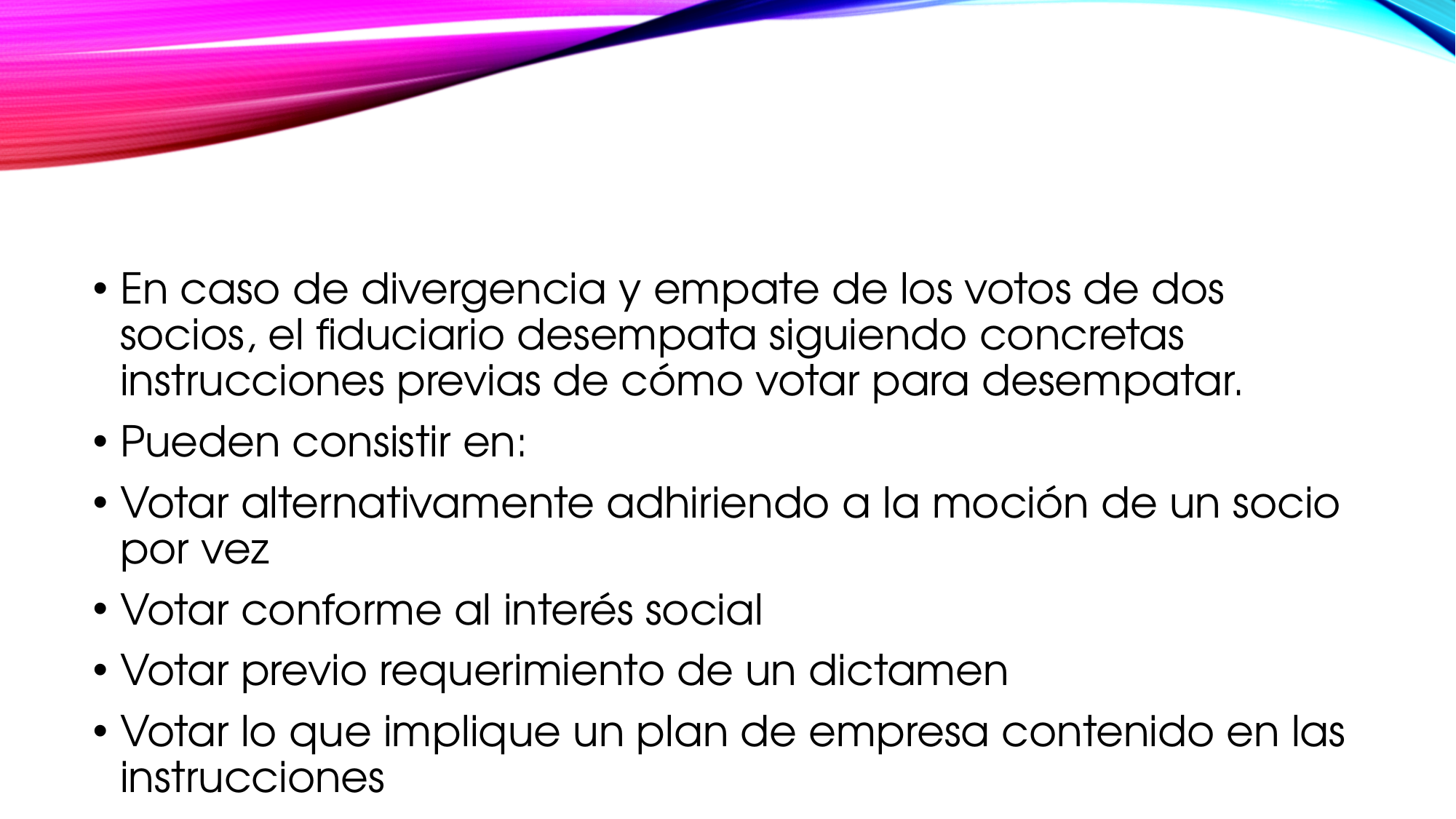

#
En caso de divergencia y empate de los votos de dos socios, el fiduciario desempata siguiendo concretas instrucciones previas de cómo votar para desempatar.
Pueden consistir en:
Votar alternativamente adhiriendo a la moción de un socio por vez
Votar conforme al interés social
Votar previo requerimiento de un dictamen
Votar lo que implique un plan de empresa contenido en las instrucciones